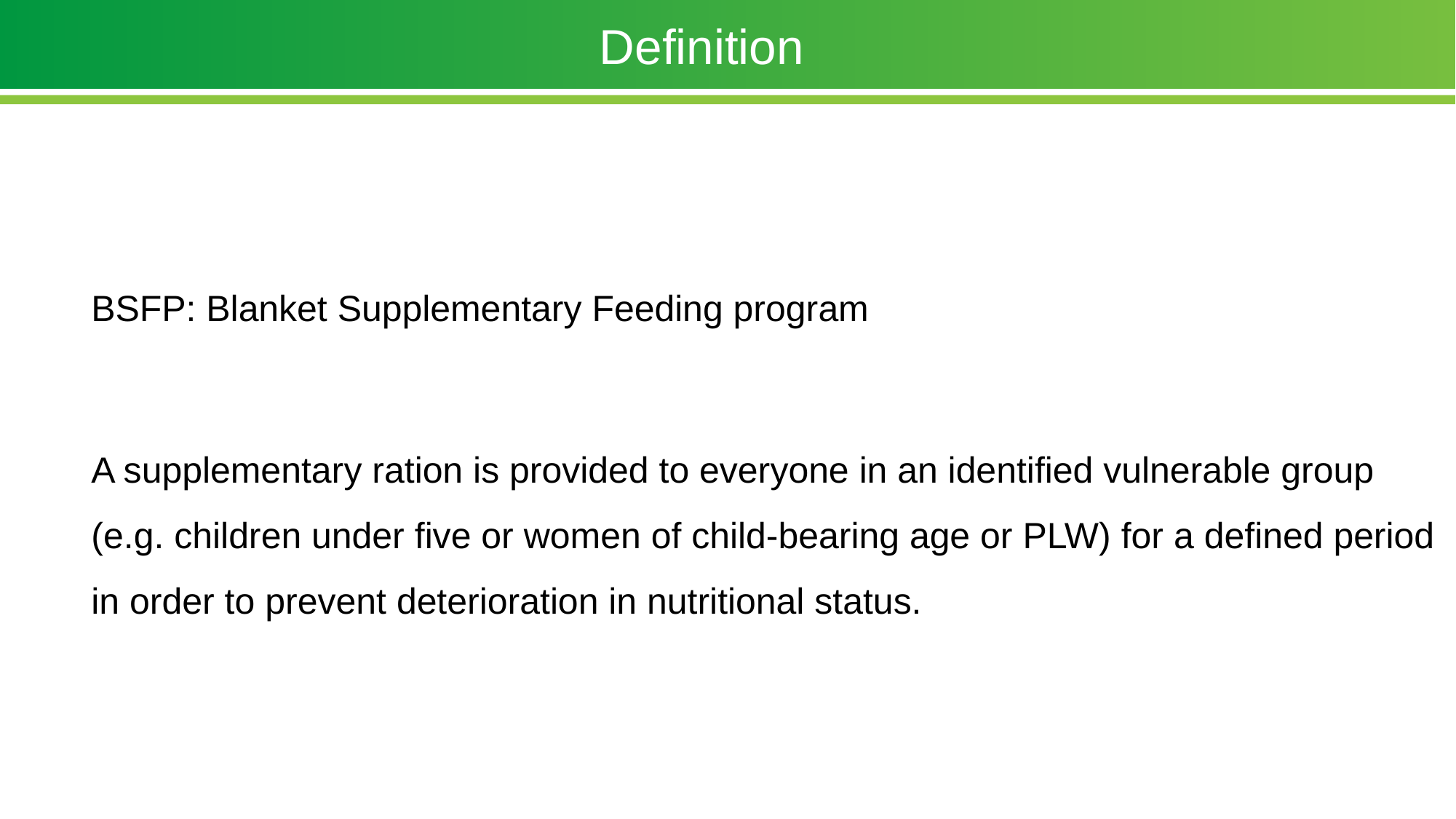

# Definition
BSFP: Blanket Supplementary Feeding program

A supplementary ration is provided to everyone in an identified vulnerable group (e.g. children under five or women of child-bearing age or PLW) for a defined period in order to prevent deterioration in nutritional status.